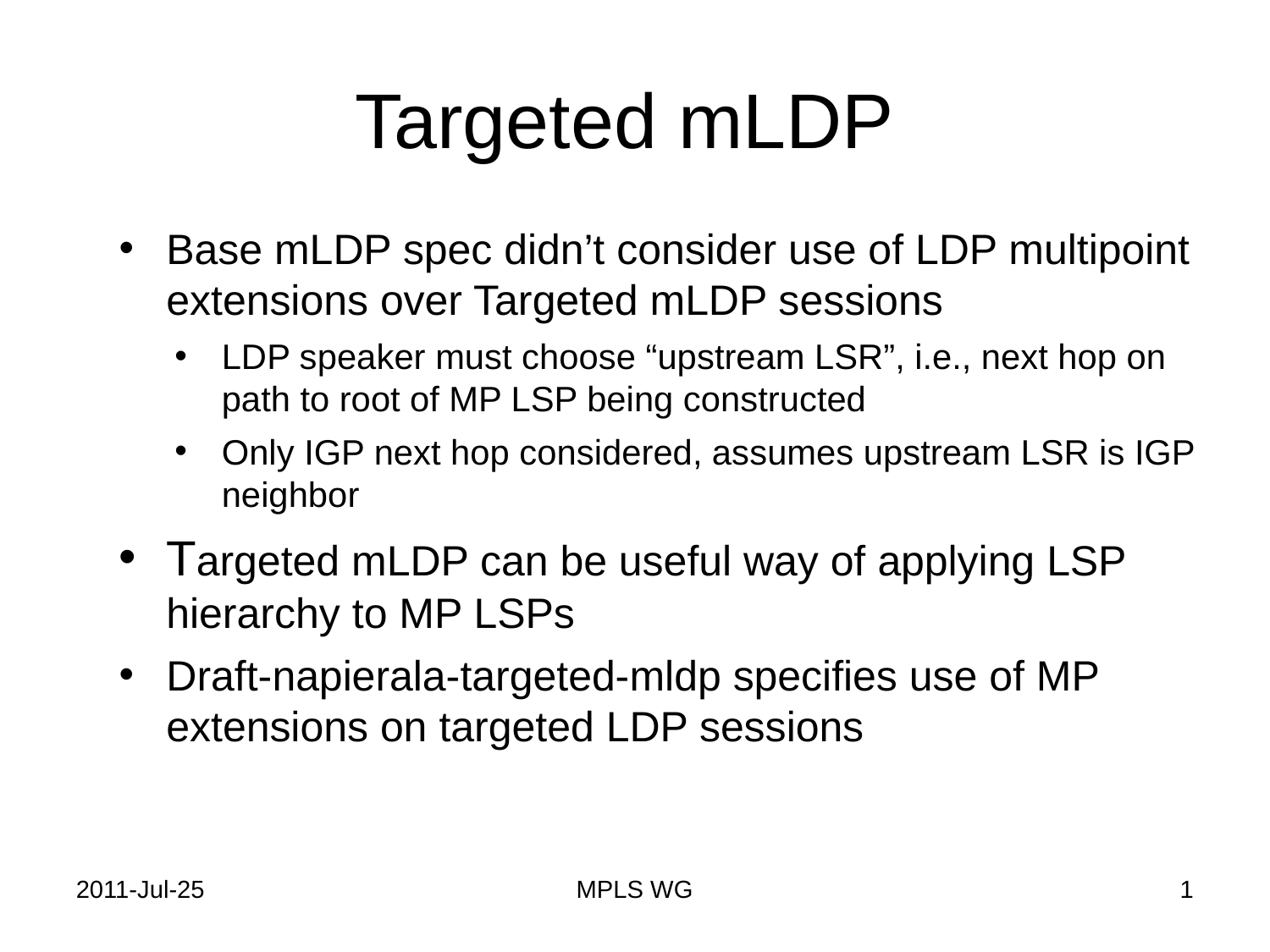

# Targeted mLDP
Base mLDP spec didn’t consider use of LDP multipoint extensions over Targeted mLDP sessions
LDP speaker must choose “upstream LSR”, i.e., next hop on path to root of MP LSP being constructed
Only IGP next hop considered, assumes upstream LSR is IGP neighbor
Targeted mLDP can be useful way of applying LSP hierarchy to MP LSPs
Draft-napierala-targeted-mldp specifies use of MP extensions on targeted LDP sessions
2011-Jul-25
MPLS WG
1